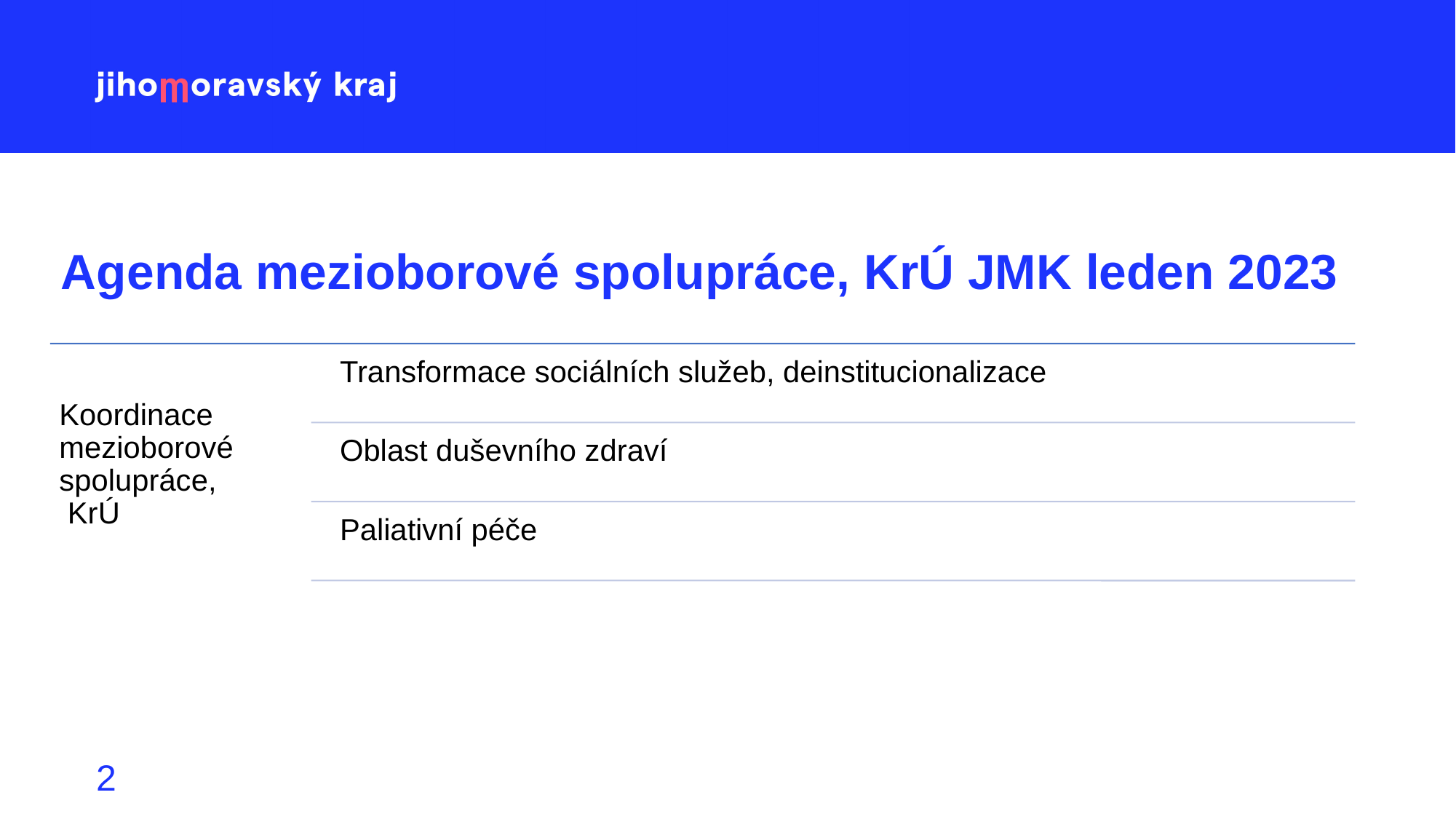

# Agenda mezioborové spolupráce, KrÚ JMK leden 2023

Koordinace mezioborové spolupráce,
 KrÚ
Transformace sociálních služeb, deinstitucionalizace
Oblast duševního zdraví
Paliativní péče